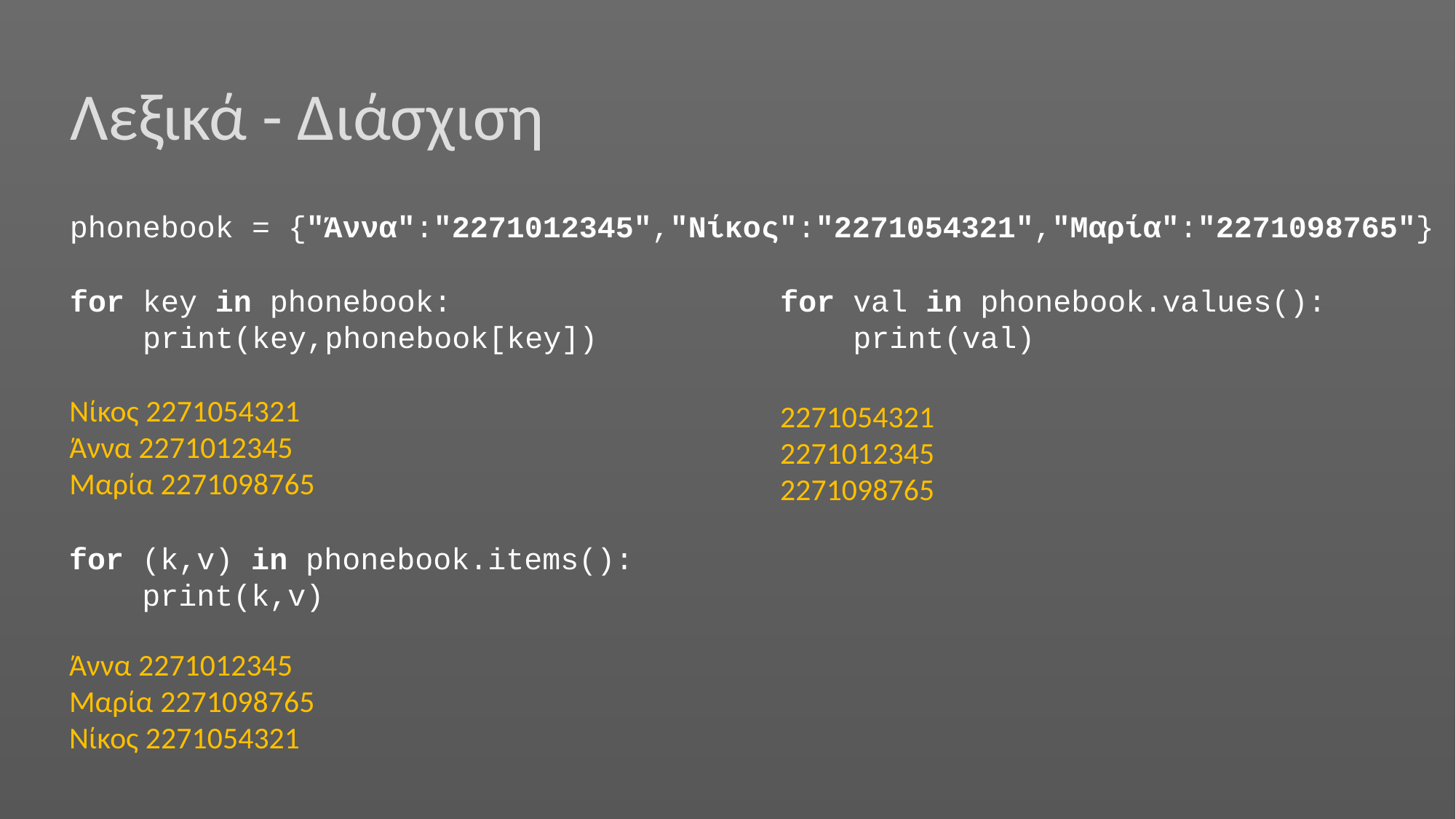

# Λεξικά - Διάσχιση
phonebook = {"Άννα":"2271012345","Νίκος":"2271054321","Μαρία":"2271098765"}
for key in phonebook:
    print(key,phonebook[key])
for val in phonebook.values():
    print(val)
Νίκος 2271054321
Άννα 2271012345
Μαρία 2271098765
2271054321
2271012345
2271098765
for (k,v) in phonebook.items():
    print(k,v)
Άννα 2271012345
Μαρία 2271098765
Νίκος 2271054321